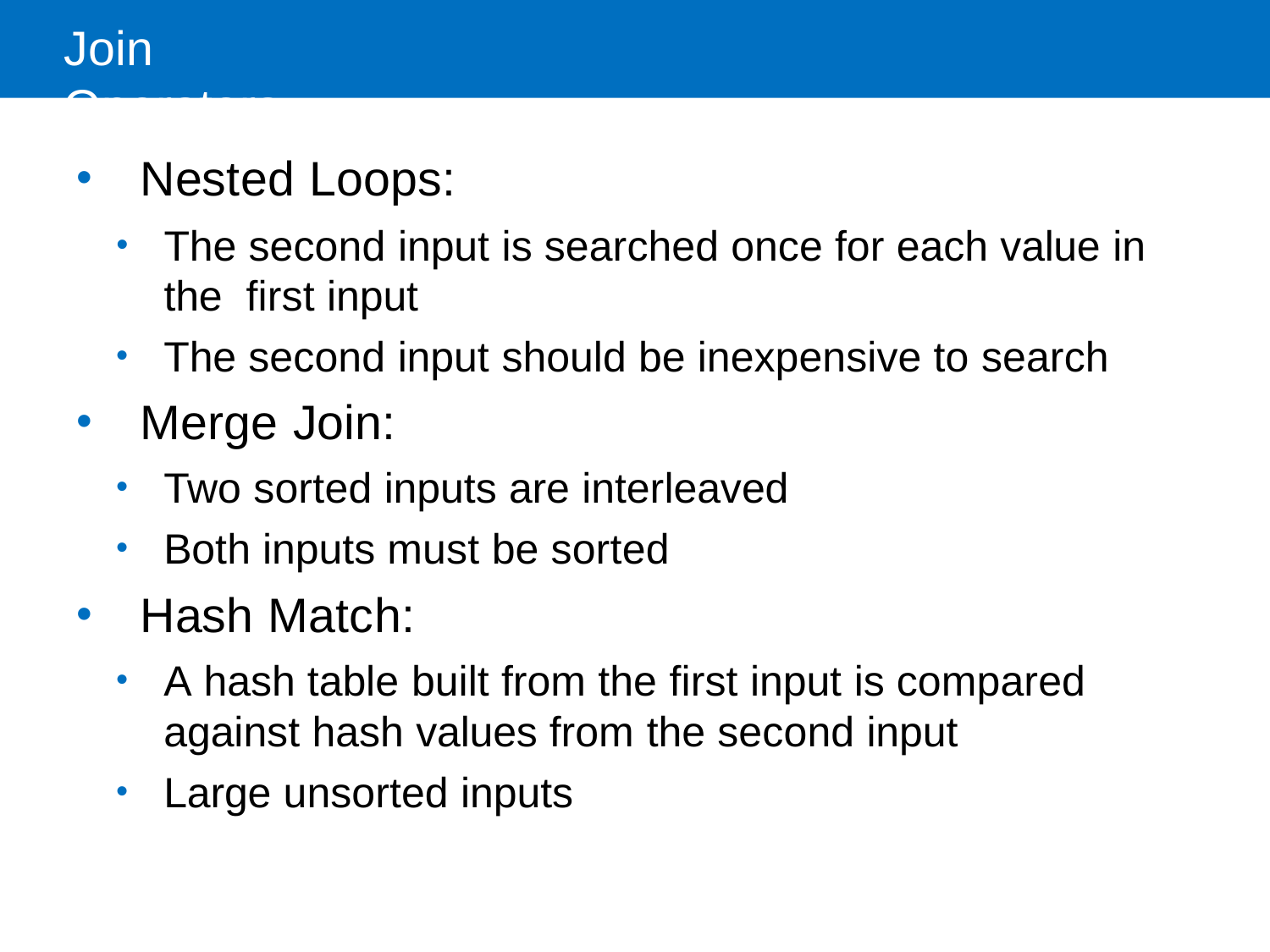

# Join Operators
Nested Loops:
The second input is searched once for each value in the  first input
The second input should be inexpensive to search
Merge Join:
Two sorted inputs are interleaved
Both inputs must be sorted
Hash Match:
A hash table built from the first input is compared against hash values from the second input
Large unsorted inputs